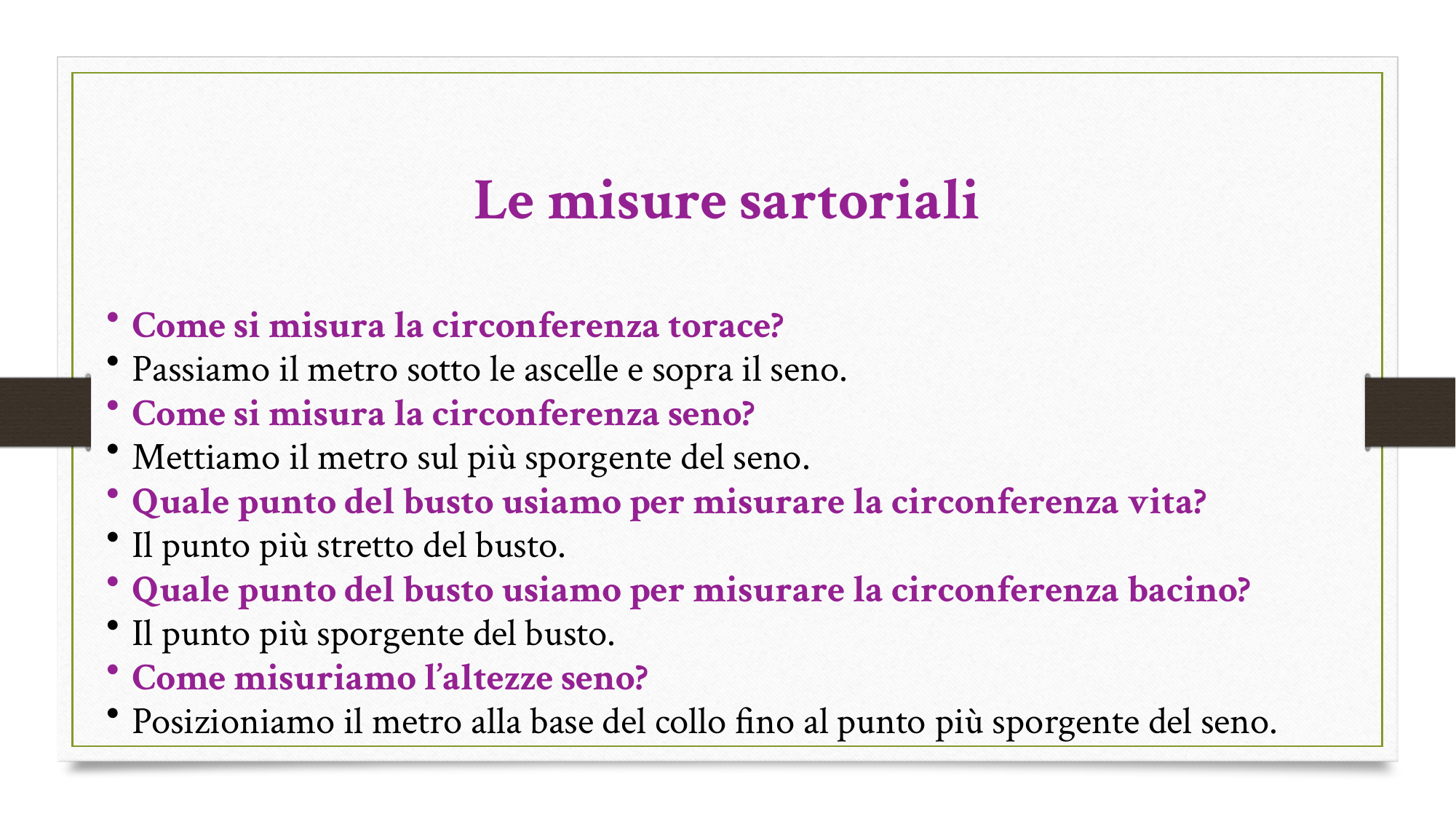

# Le misure sartoriali
Come si misura la circonferenza torace?
Passiamo il metro sotto le ascelle e sopra il seno.
Come si misura la circonferenza seno?
Mettiamo il metro sul più sporgente del seno.
Quale punto del busto usiamo per misurare la circonferenza vita?
Il punto più stretto del busto.
Quale punto del busto usiamo per misurare la circonferenza bacino?
Il punto più sporgente del busto.
Come misuriamo l’altezze seno?
Posizioniamo il metro alla base del collo fino al punto più sporgente del seno.